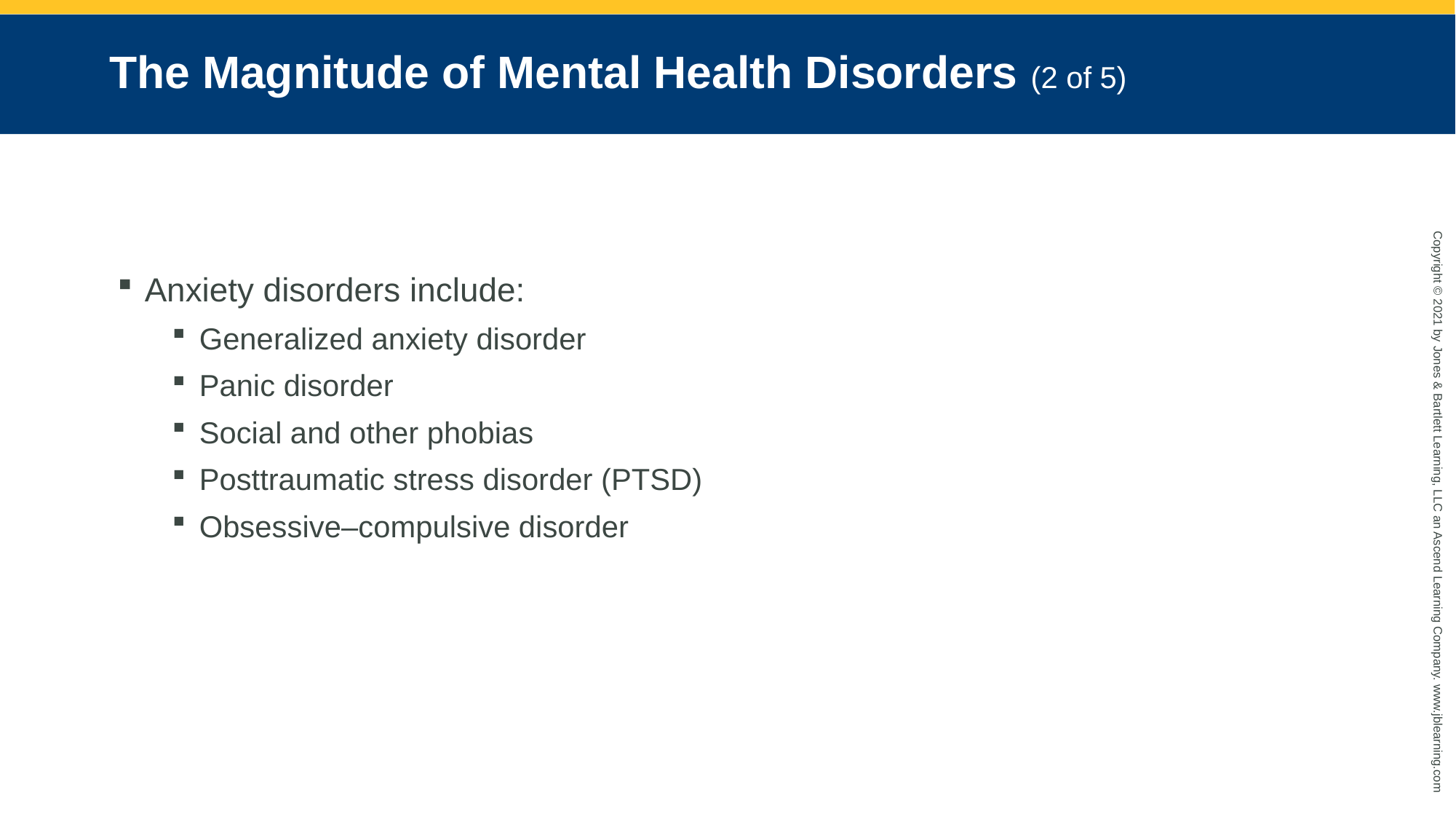

# The Magnitude of Mental Health Disorders (2 of 5)
Anxiety disorders include:
Generalized anxiety disorder
Panic disorder
Social and other phobias
Posttraumatic stress disorder (PTSD)
Obsessive–compulsive disorder